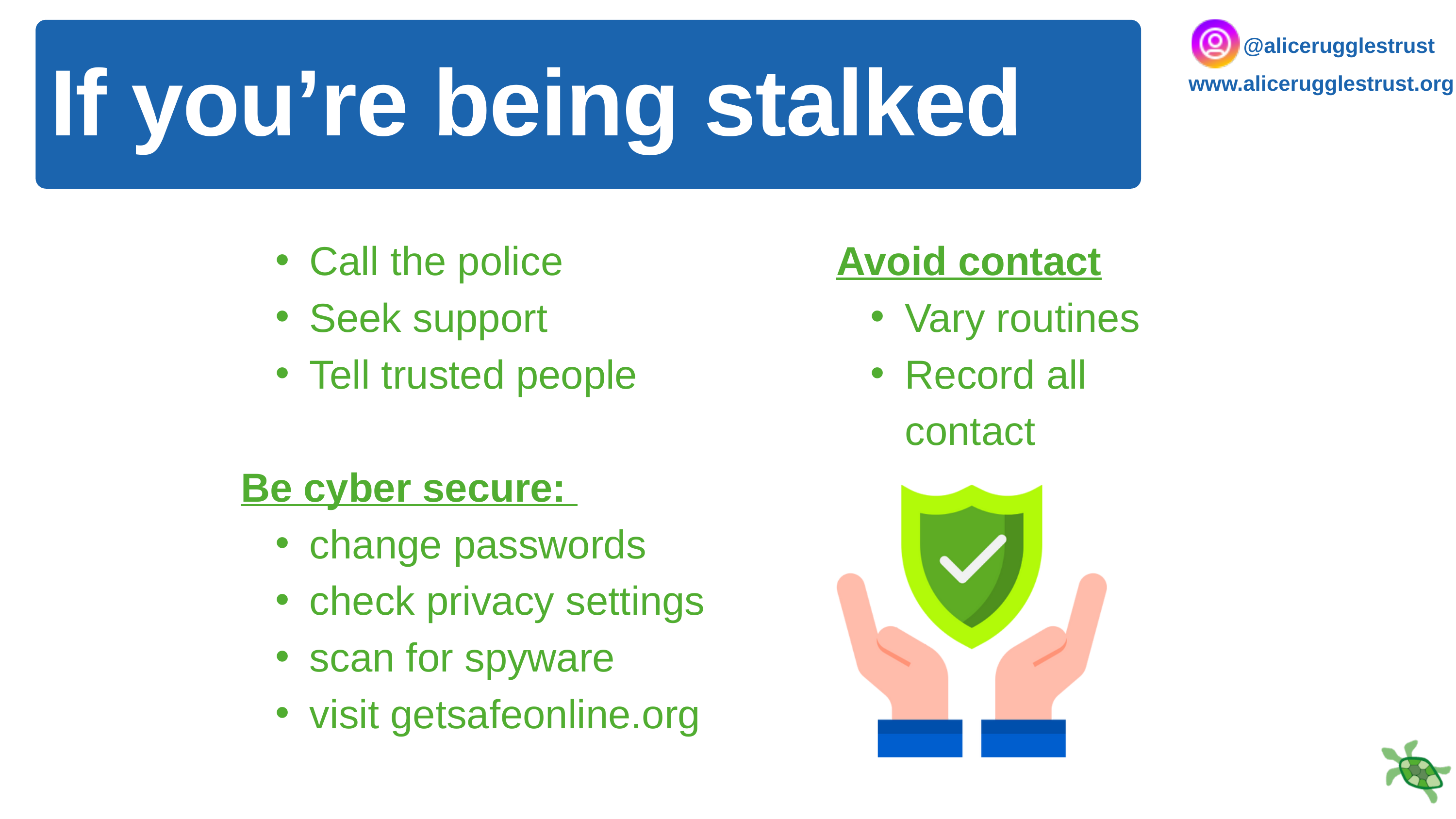

If you’re being stalked
@alicerugglestrust
www.alicerugglestrust.org
Call the police
Seek support
Tell trusted people

Be cyber secure:
change passwords
check privacy settings
scan for spyware
visit getsafeonline.org
Avoid contact
Vary routines
Record all contact